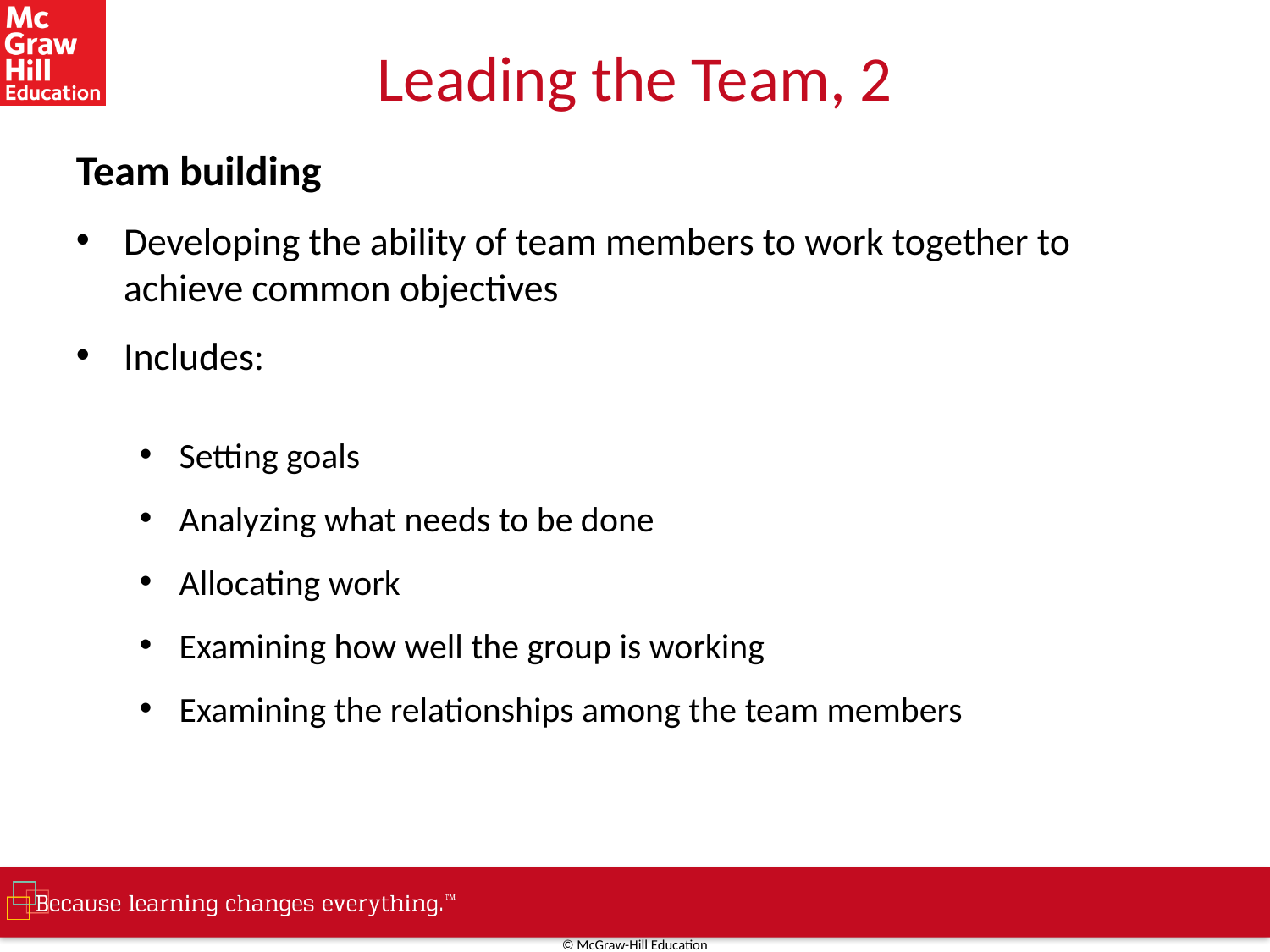

# Leading the Team, 2
Team building
Developing the ability of team members to work together to achieve common objectives
Includes:

Setting goals
Analyzing what needs to be done
Allocating work
Examining how well the group is working
Examining the relationships among the team members